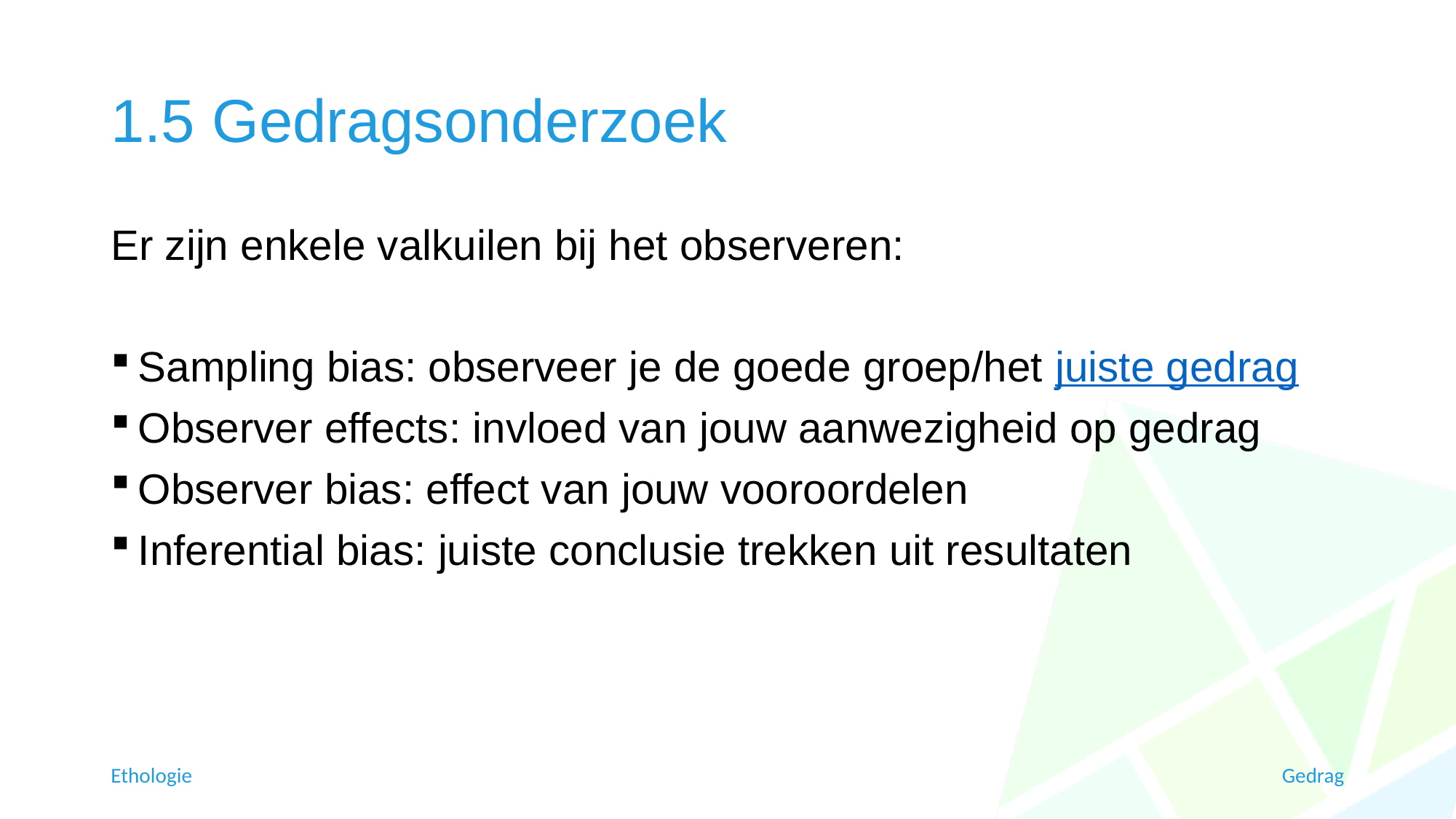

# 1.5 Gedragsonderzoek
Er zijn enkele valkuilen bij het observeren:

Sampling bias: observeer je de goede groep/het juiste gedrag
Observer effects: invloed van jouw aanwezigheid op gedrag
Observer bias: effect van jouw vooroordelen
Inferential bias: juiste conclusie trekken uit resultaten
Ethologie
Gedrag